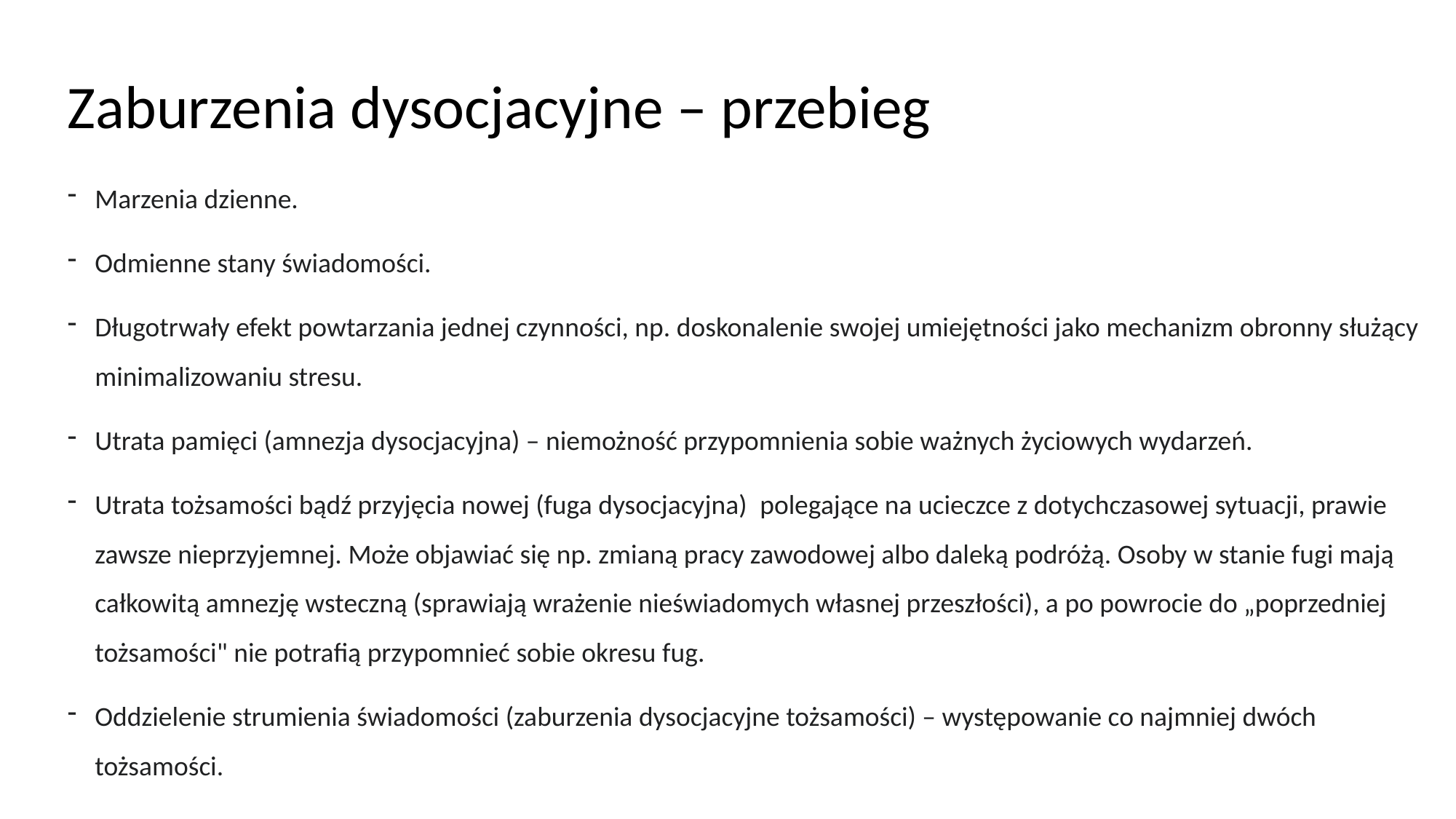

# Zaburzenia dysocjacyjne – przebieg
Marzenia dzienne.
Odmienne stany świadomości.
Długotrwały efekt powtarzania jednej czynności, np. doskonalenie swojej umiejętności jako mechanizm obronny służący minimalizowaniu stresu.
Utrata pamięci (amnezja dysocjacyjna) – niemożność przypomnienia sobie ważnych życiowych wydarzeń.
Utrata tożsamości bądź przyjęcia nowej (fuga dysocjacyjna)  polegające na ucieczce z dotychczasowej sytuacji, prawie zawsze nieprzyjemnej. Może objawiać się np. zmianą pracy zawodowej albo daleką podróżą. Osoby w stanie fugi mają całkowitą amnezję wsteczną (sprawiają wrażenie nieświadomych własnej przeszłości), a po powrocie do „poprzedniej tożsamości" nie potrafią przypomnieć sobie okresu fug.
Oddzielenie strumienia świadomości (zaburzenia dysocjacyjne tożsamości) – występowanie co najmniej dwóch tożsamości.